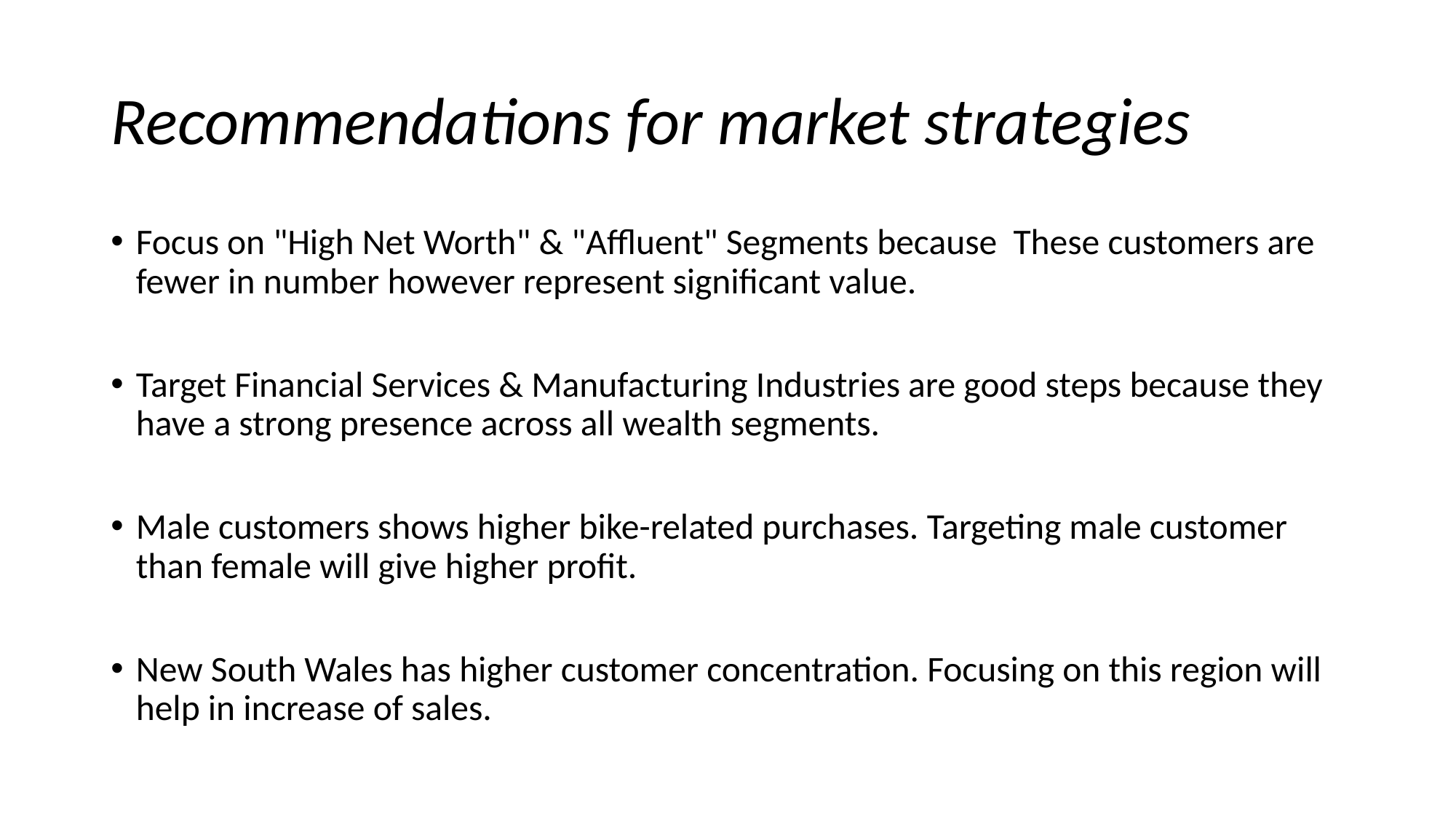

# Recommendations for market strategies
Focus on "High Net Worth" & "Affluent" Segments because  These customers are fewer in number however represent significant value.

Target Financial Services & Manufacturing Industries are good steps because they  have a strong presence across all wealth segments.

Male customers shows higher bike-related purchases. Targeting male customer  than female will give higher profit.

New South Wales has higher customer concentration. Focusing on this region will help in increase of sales.